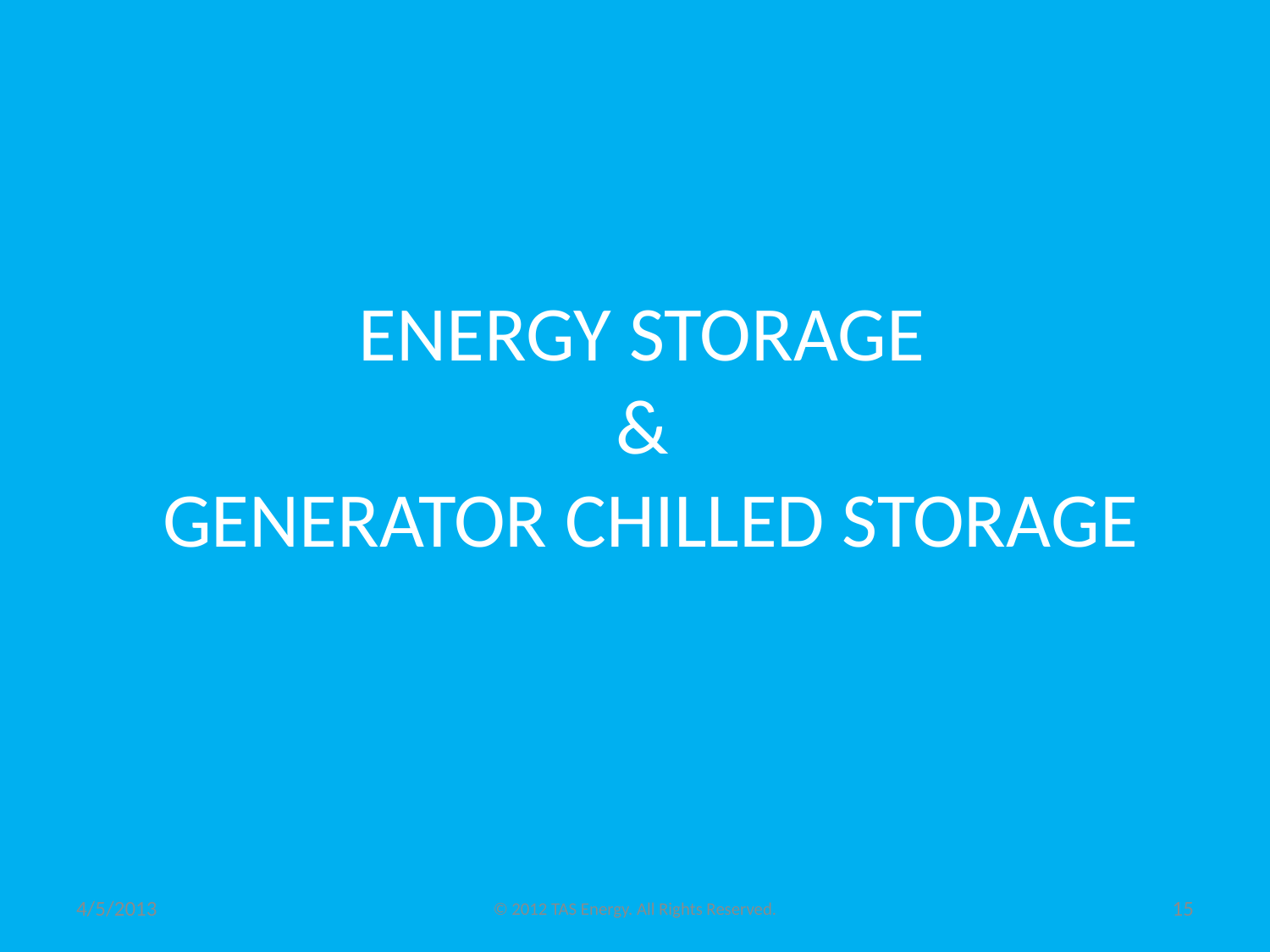

# ENERGY STORAGE & GENERATOR CHILLED STORAGE
4/5/2013
© 2012 TAS Energy. All Rights Reserved.
15